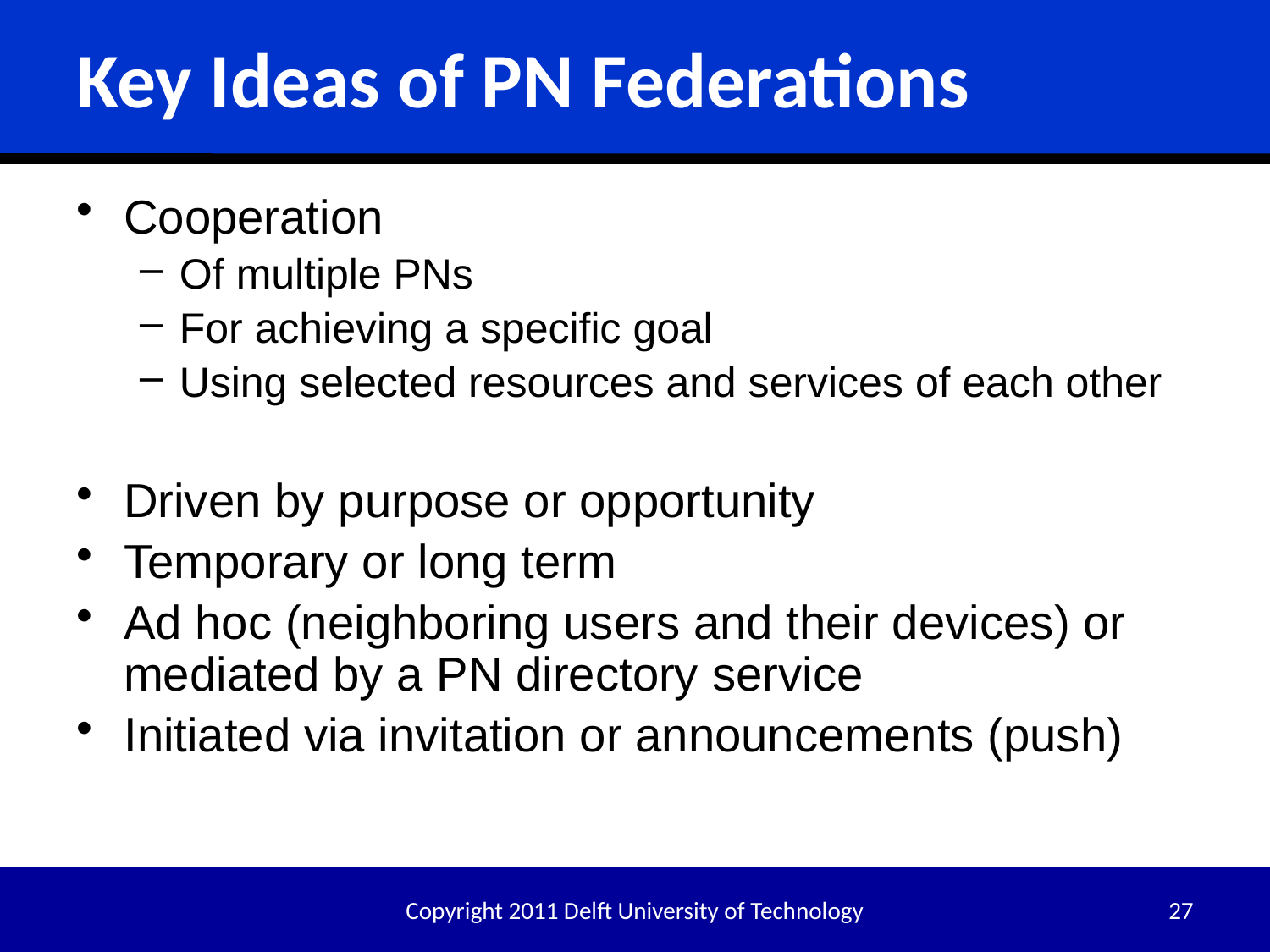

# Key Ideas of PN Federations
Cooperation
Of multiple PNs
For achieving a specific goal
Using selected resources and services of each other

Driven by purpose or opportunity
Temporary or long term
Ad hoc (neighboring users and their devices) or mediated by a PN directory service
Initiated via invitation or announcements (push)
Copyright 2011 Delft University of Technology
27